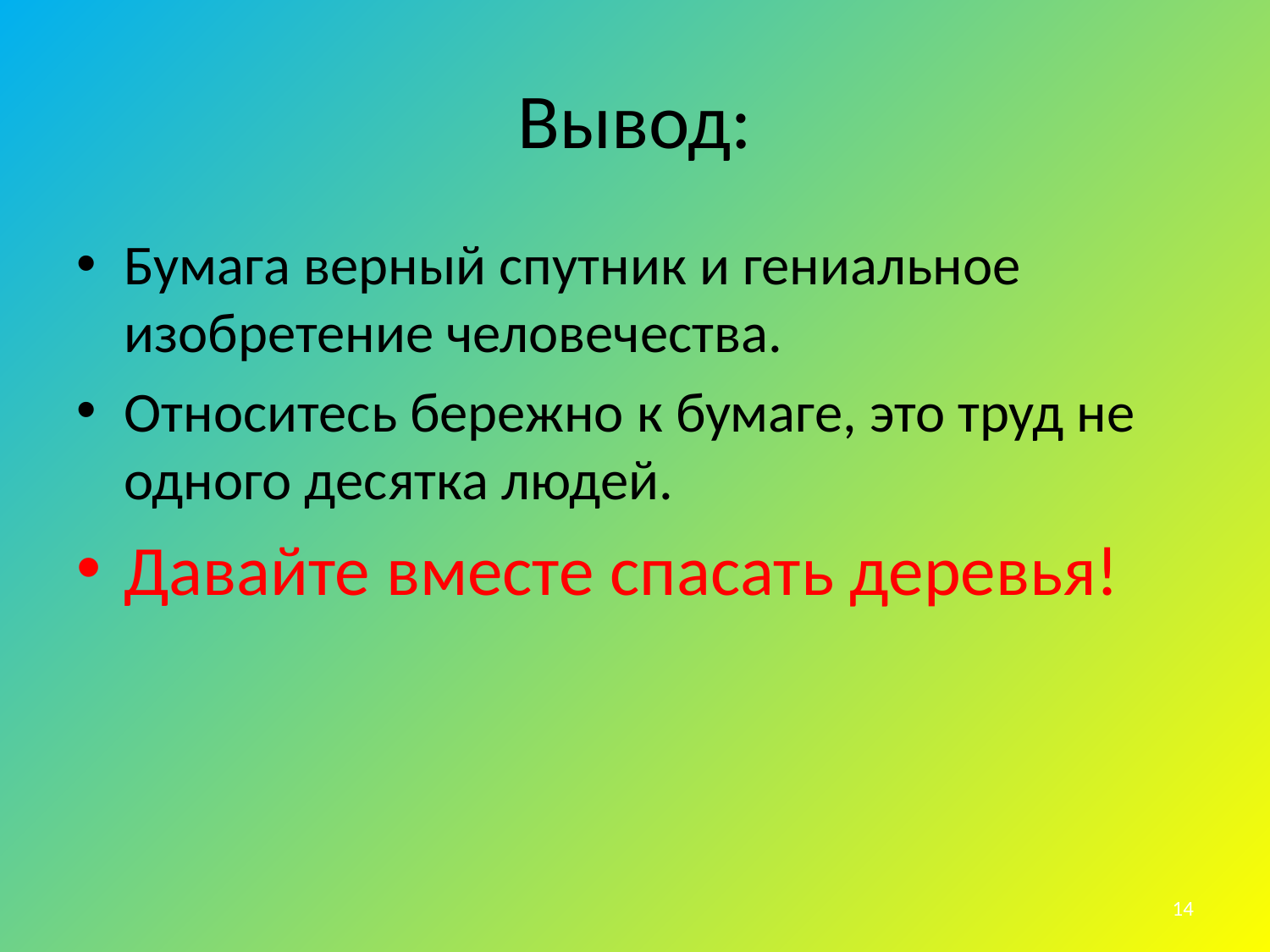

# Вывод:
Бумага верный спутник и гениальное изобретение человечества.
Относитесь бережно к бумаге, это труд не одного десятка людей.
Давайте вместе спасать деревья!
14